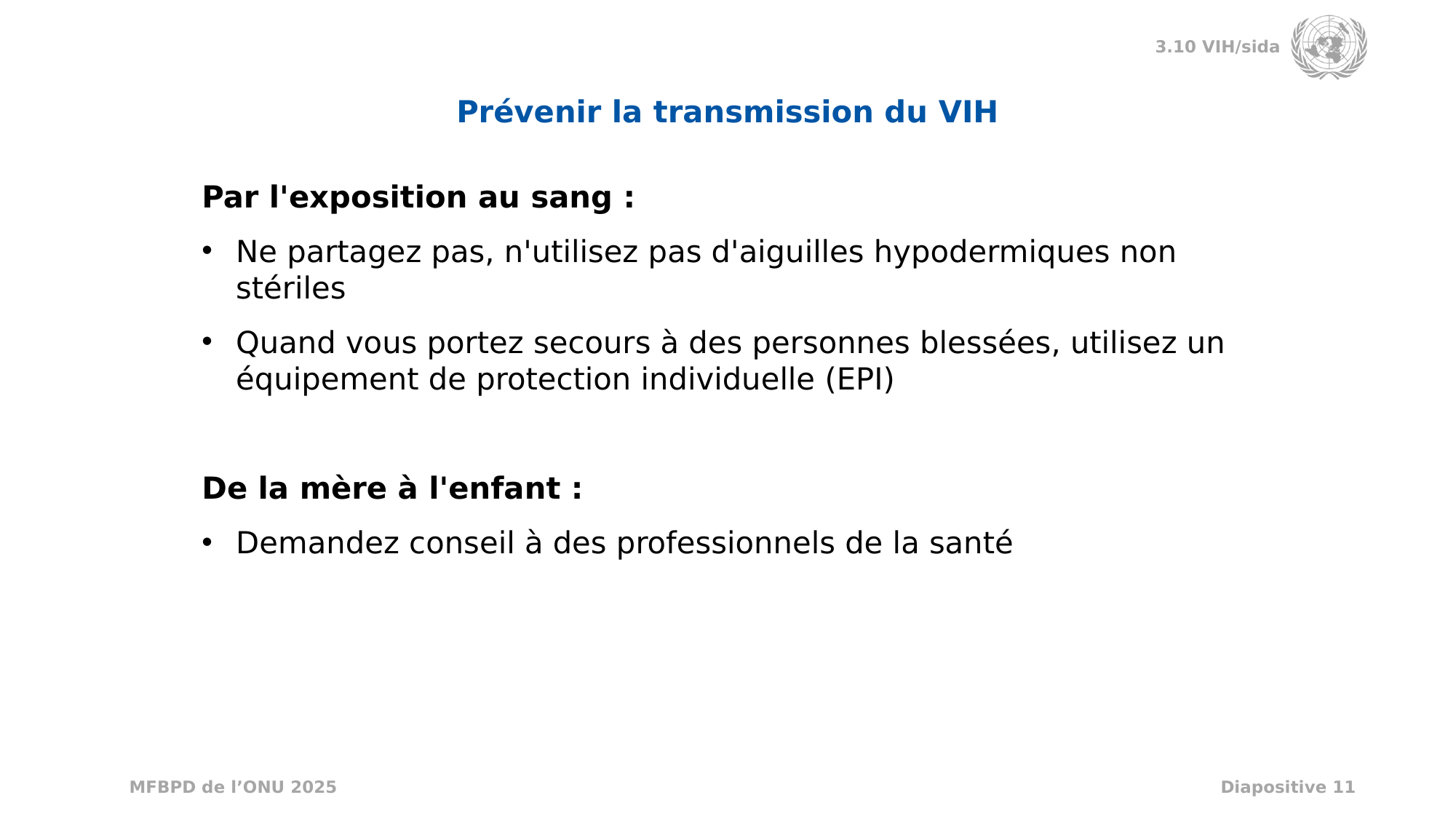

Prévenir la transmission du VIH
Par l'exposition au sang :
Ne partagez pas, n'utilisez pas d'aiguilles hypodermiques non stériles
Quand vous portez secours à des personnes blessées, utilisez un équipement de protection individuelle (EPI)

De la mère à l'enfant :
Demandez conseil à des professionnels de la santé